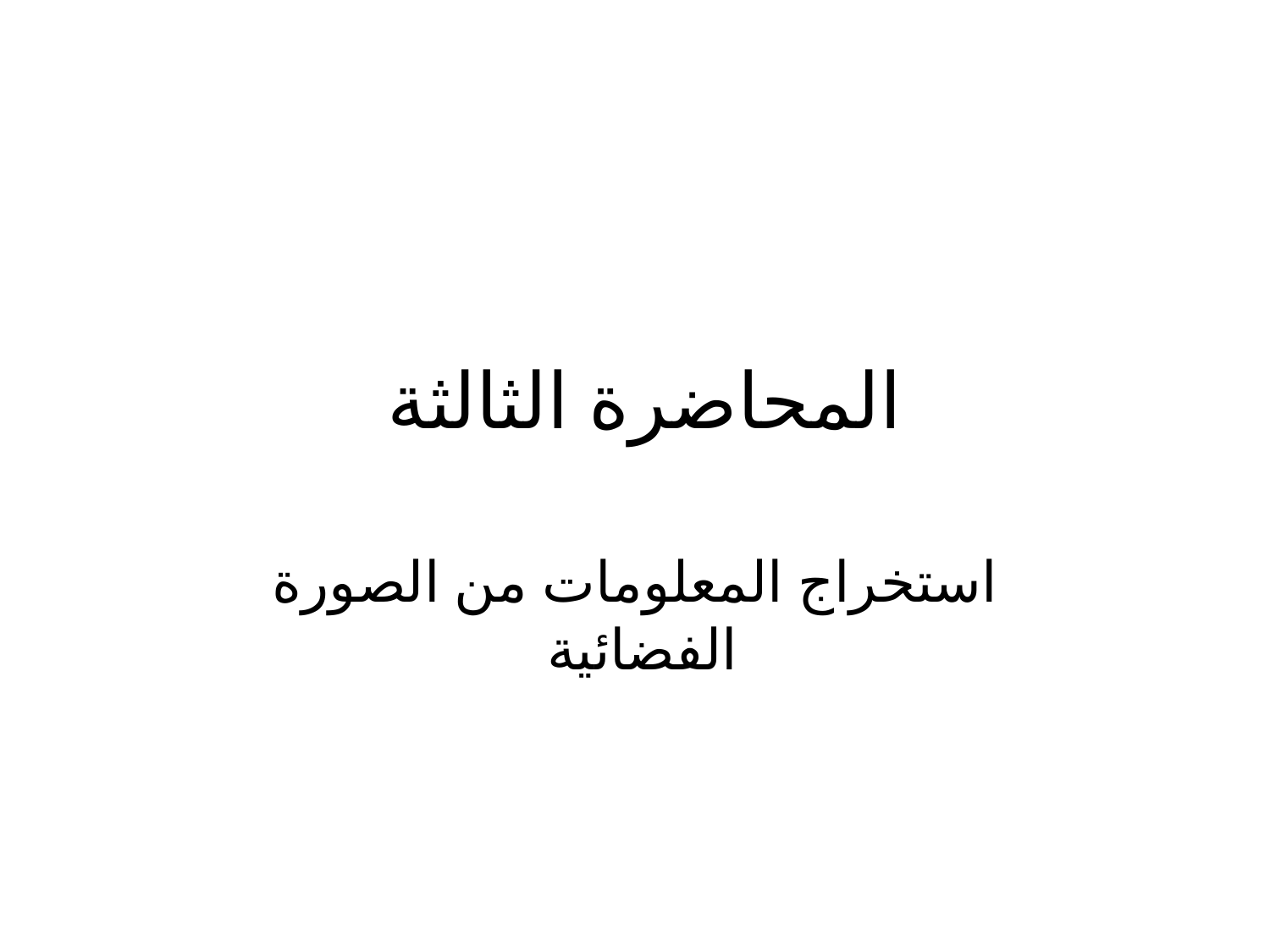

# المحاضرة الثالثة
استخراج المعلومات من الصورة الفضائية